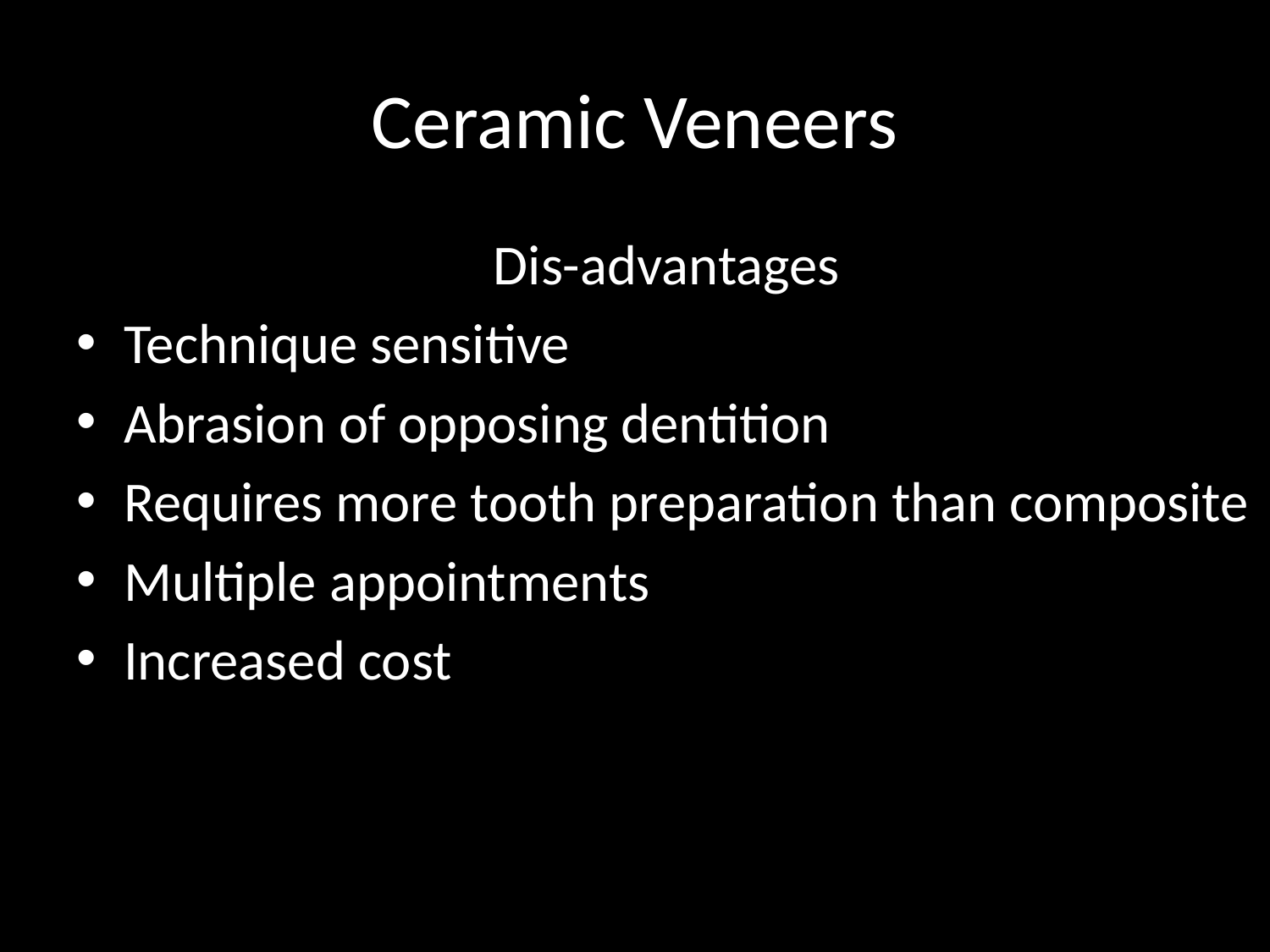

# Ceramic Veneers
Dis-advantages
Technique sensitive
Abrasion of opposing dentition
Requires more tooth preparation than composite
Multiple appointments
Increased cost